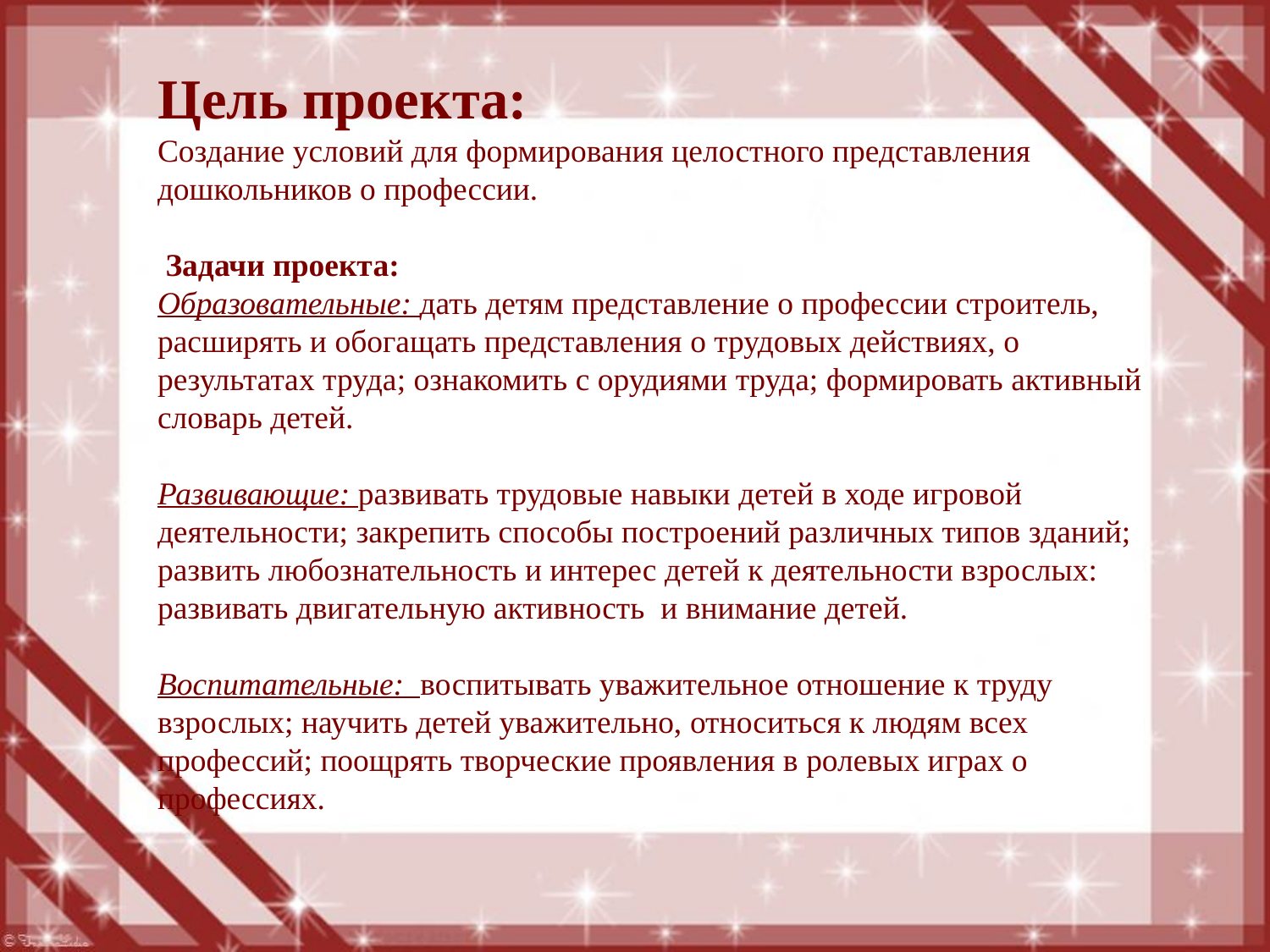

# Цель проекта: Создание условий для формирования целостного представления дошкольников о профессии. Задачи проекта: Образовательные: дать детям представление о профессии строитель, расширять и обогащать представления о трудовых действиях, о результатах труда; ознакомить с орудиями труда; формировать активный словарь детей. Развивающие: развивать трудовые навыки детей в ходе игровой деятельности; закрепить способы построений различных типов зданий; развить любознательность и интерес детей к деятельности взрослых: развивать двигательную активность  и внимание детей. Воспитательные:  воспитывать уважительное отношение к труду взрослых; научить детей уважительно, относиться к людям всех профессий; поощрять творческие проявления в ролевых играх о профессиях.